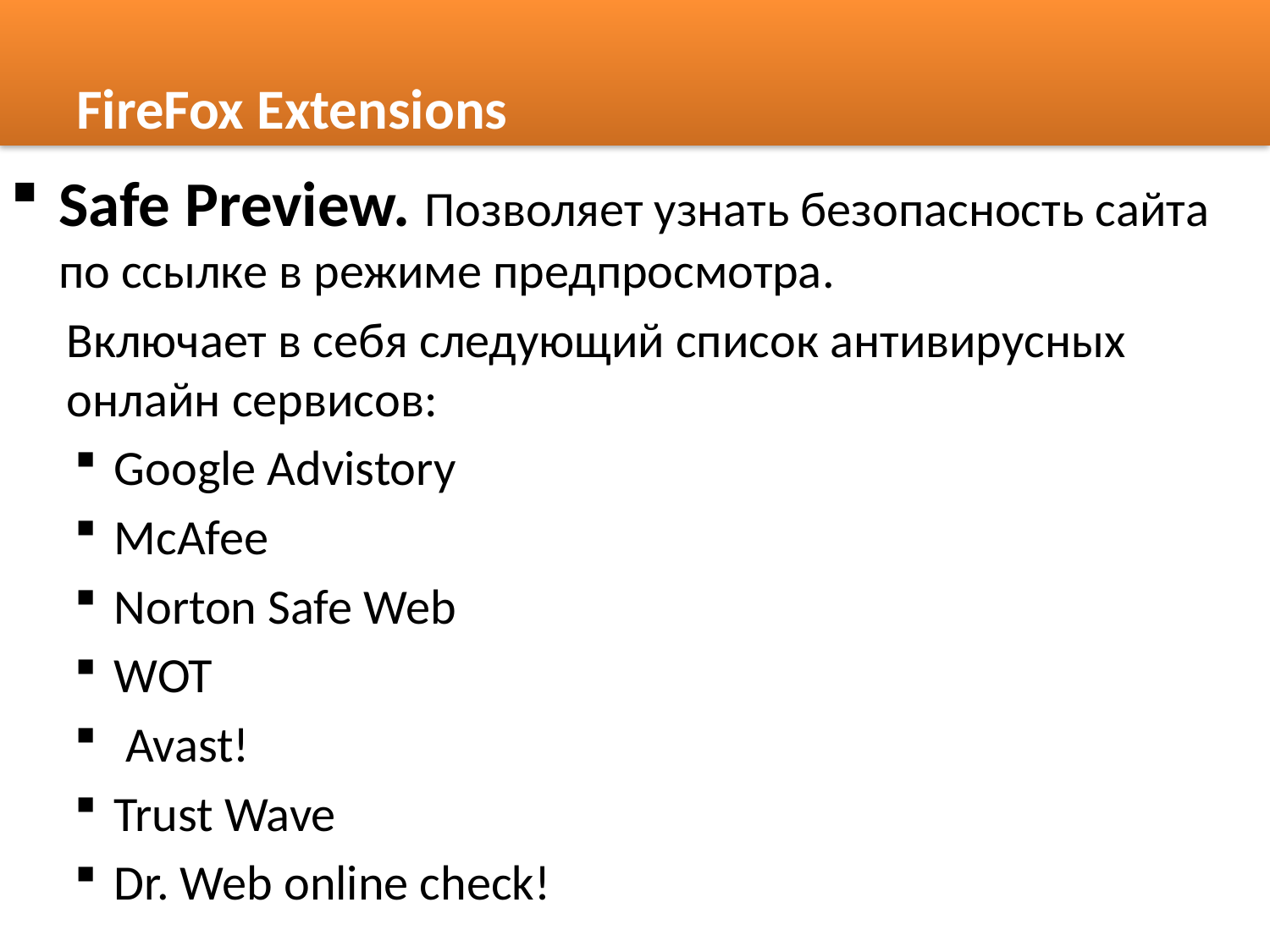

# FireFox Extensions
Safe Preview. Позволяет узнать безопасность сайта по ссылке в режиме предпросмотра.
Включает в себя следующий список антивирусных онлайн сервисов:
Google Advistory
McAfee
Norton Safe Web
WOT
 Avast!
Trust Wave
Dr. Web online check!